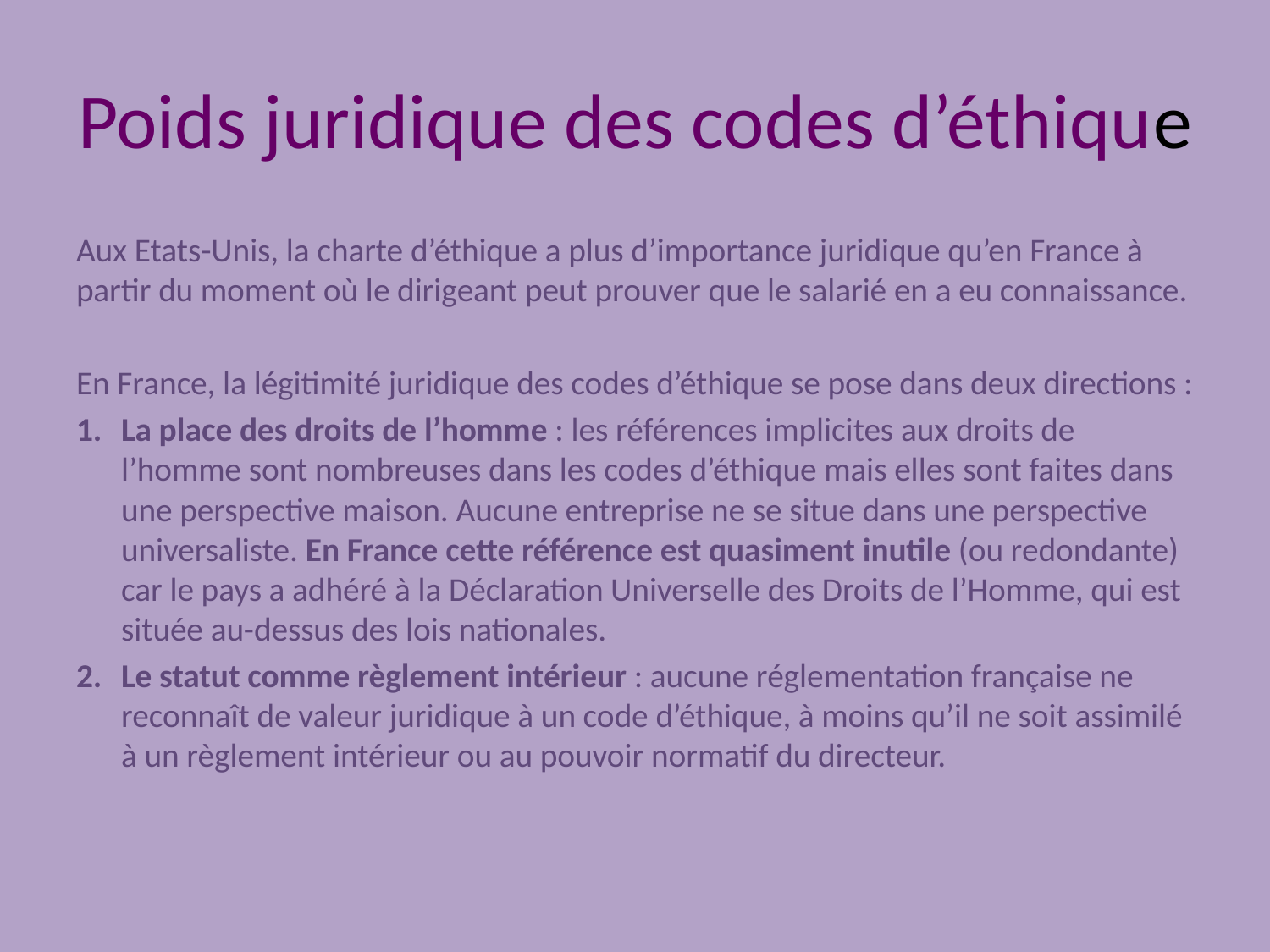

# Poids juridique des codes d’éthique
Aux Etats-Unis, la charte d’éthique a plus d’importance juridique qu’en France à partir du moment où le dirigeant peut prouver que le salarié en a eu connaissance.

En France, la légitimité juridique des codes d’éthique se pose dans deux directions :
La place des droits de l’homme : les références implicites aux droits de l’homme sont nombreuses dans les codes d’éthique mais elles sont faites dans une perspective maison. Aucune entreprise ne se situe dans une perspective universaliste. En France cette référence est quasiment inutile (ou redondante) car le pays a adhéré à la Déclaration Universelle des Droits de l’Homme, qui est située au-dessus des lois nationales.
Le statut comme règlement intérieur : aucune réglementation française ne reconnaît de valeur juridique à un code d’éthique, à moins qu’il ne soit assimilé à un règlement intérieur ou au pouvoir normatif du directeur.